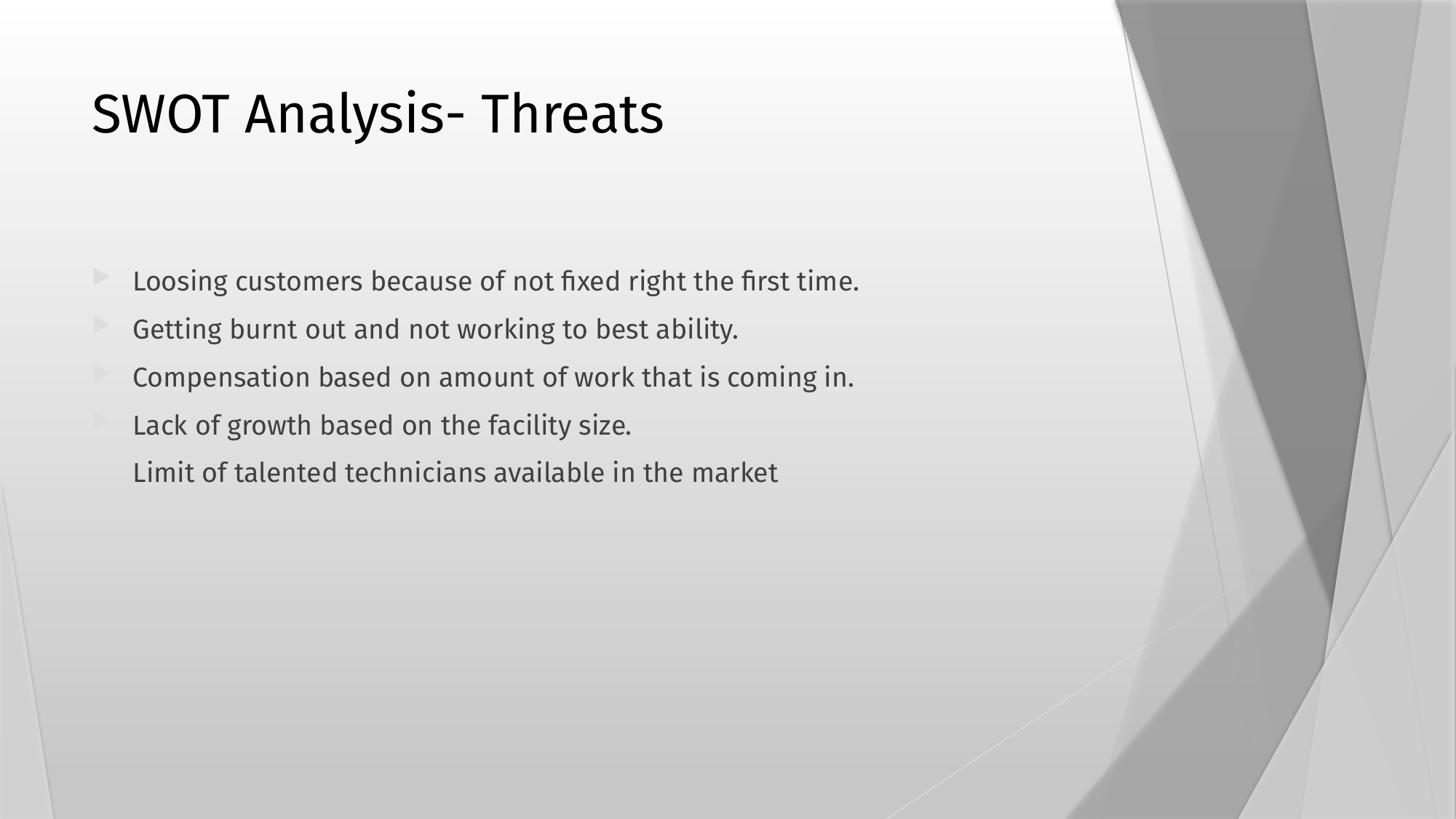

# SWOT Analysis- Threats
Loosing customers because of not fixed right the first time.
Getting burnt out and not working to best ability.
Compensation based on amount of work that is coming in.
Lack of growth based on the facility size.
Limit of talented technicians available in the market